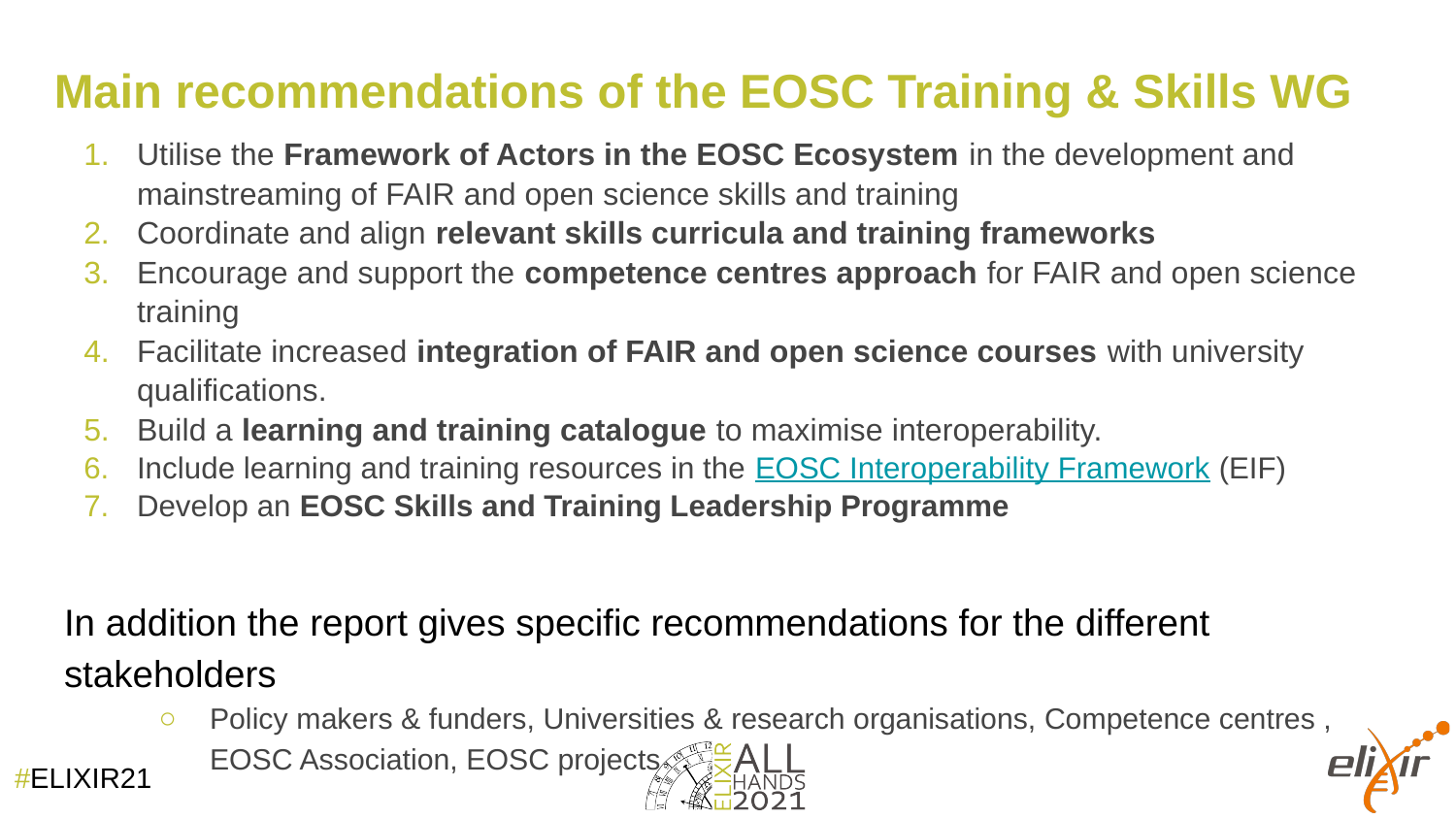

# Main recommendations of the EOSC Training & Skills WG
Utilise the Framework of Actors in the EOSC Ecosystem in the development and mainstreaming of FAIR and open science skills and training
Coordinate and align relevant skills curricula and training frameworks
Encourage and support the competence centres approach for FAIR and open science training
Facilitate increased integration of FAIR and open science courses with university qualifications.
Build a learning and training catalogue to maximise interoperability.
Include learning and training resources in the EOSC Interoperability Framework (EIF)
Develop an EOSC Skills and Training Leadership Programme

In addition the report gives specific recommendations for the different stakeholders
Policy makers & funders, Universities & research organisations, Competence centres , EOSC Association, EOSC projects